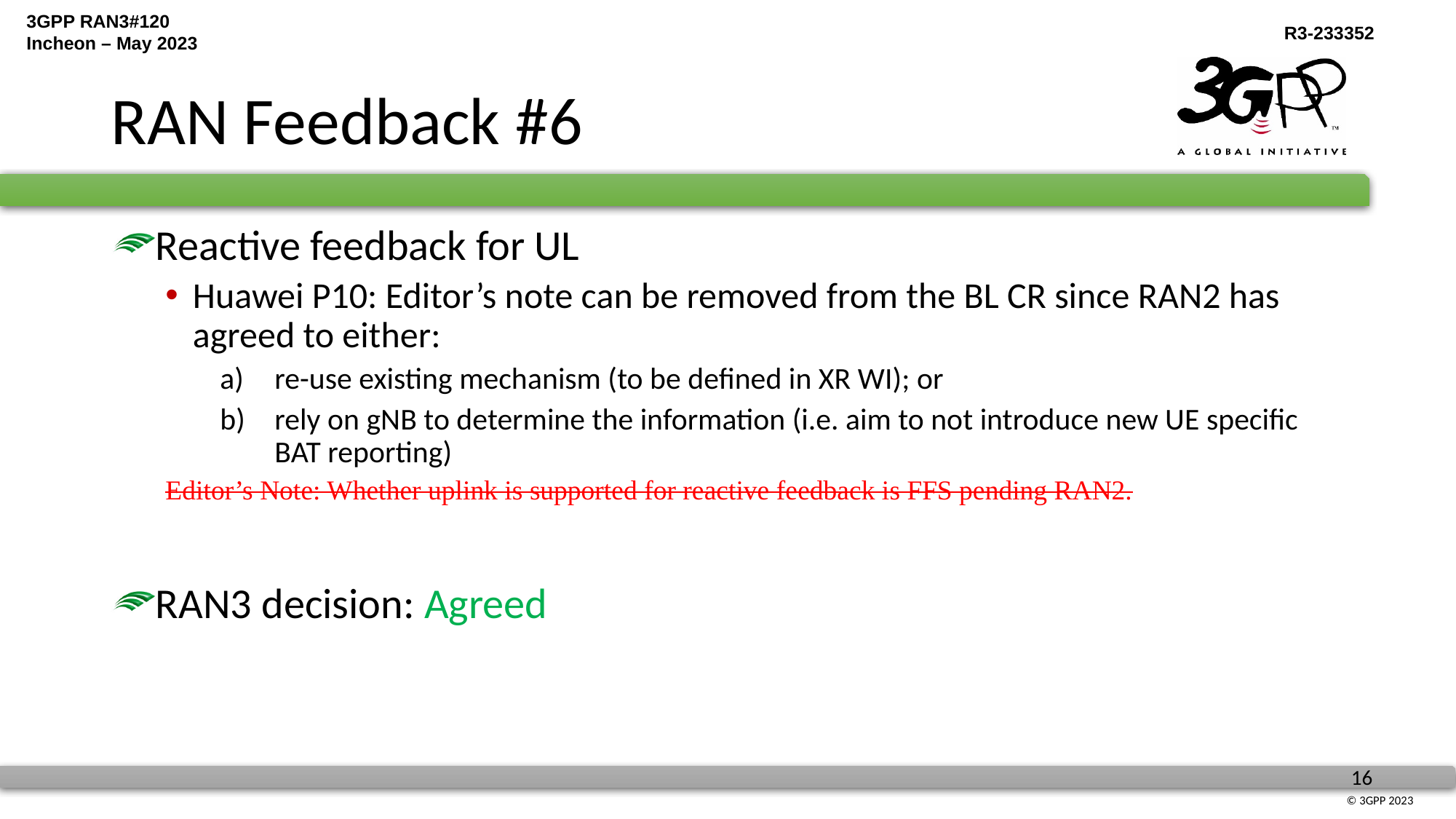

# RAN Feedback #6
Reactive feedback for UL
Huawei P10: Editor’s note can be removed from the BL CR since RAN2 has agreed to either:
re-use existing mechanism (to be defined in XR WI); or
rely on gNB to determine the information (i.e. aim to not introduce new UE specific BAT reporting)
Editor’s Note: Whether uplink is supported for reactive feedback is FFS pending RAN2.

RAN3 decision: Agreed